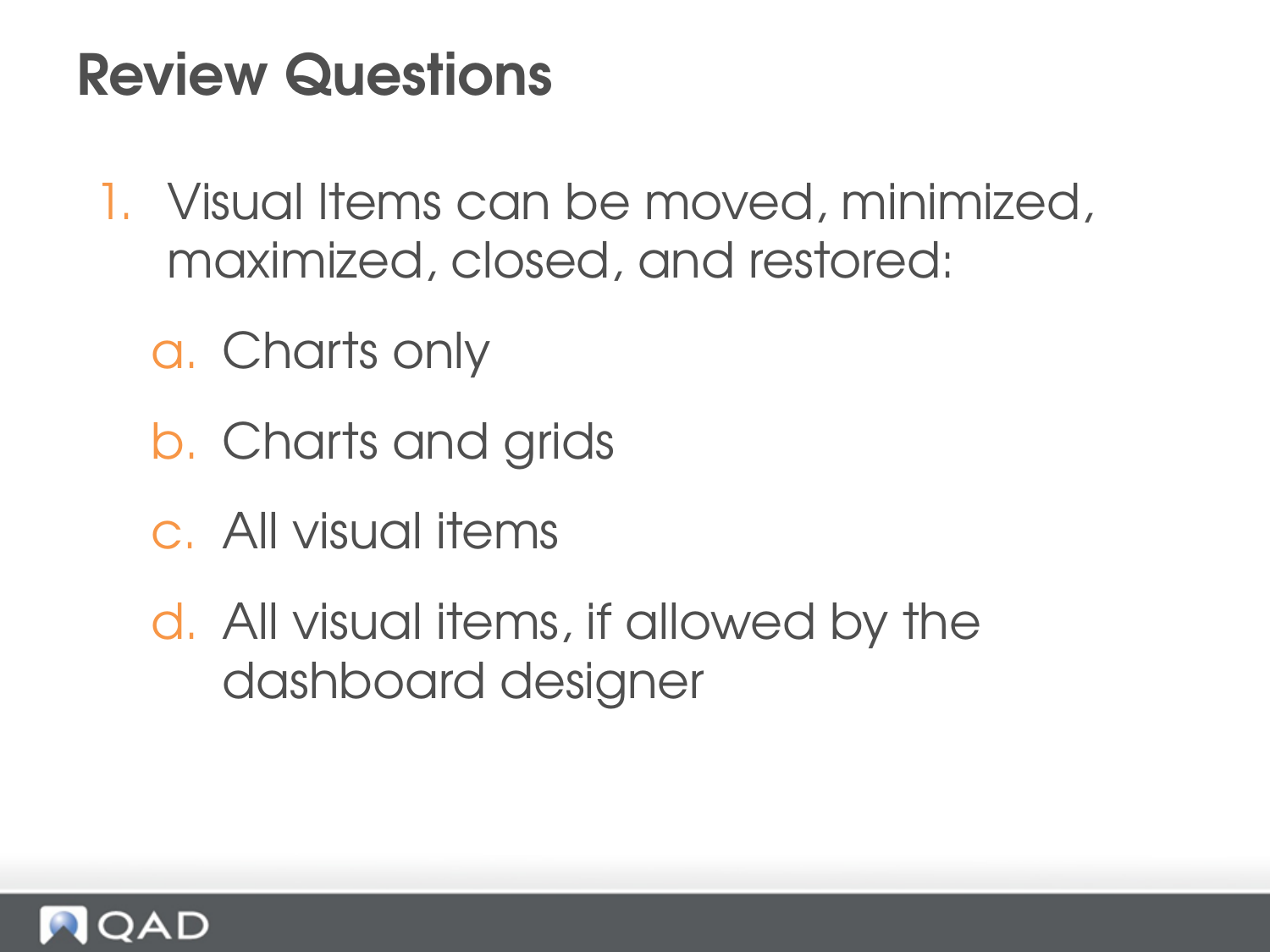

# Review Questions
Visual Items can be moved, minimized, maximized, closed, and restored:
Charts only
Charts and grids
All visual items
All visual items, if allowed by the dashboard designer